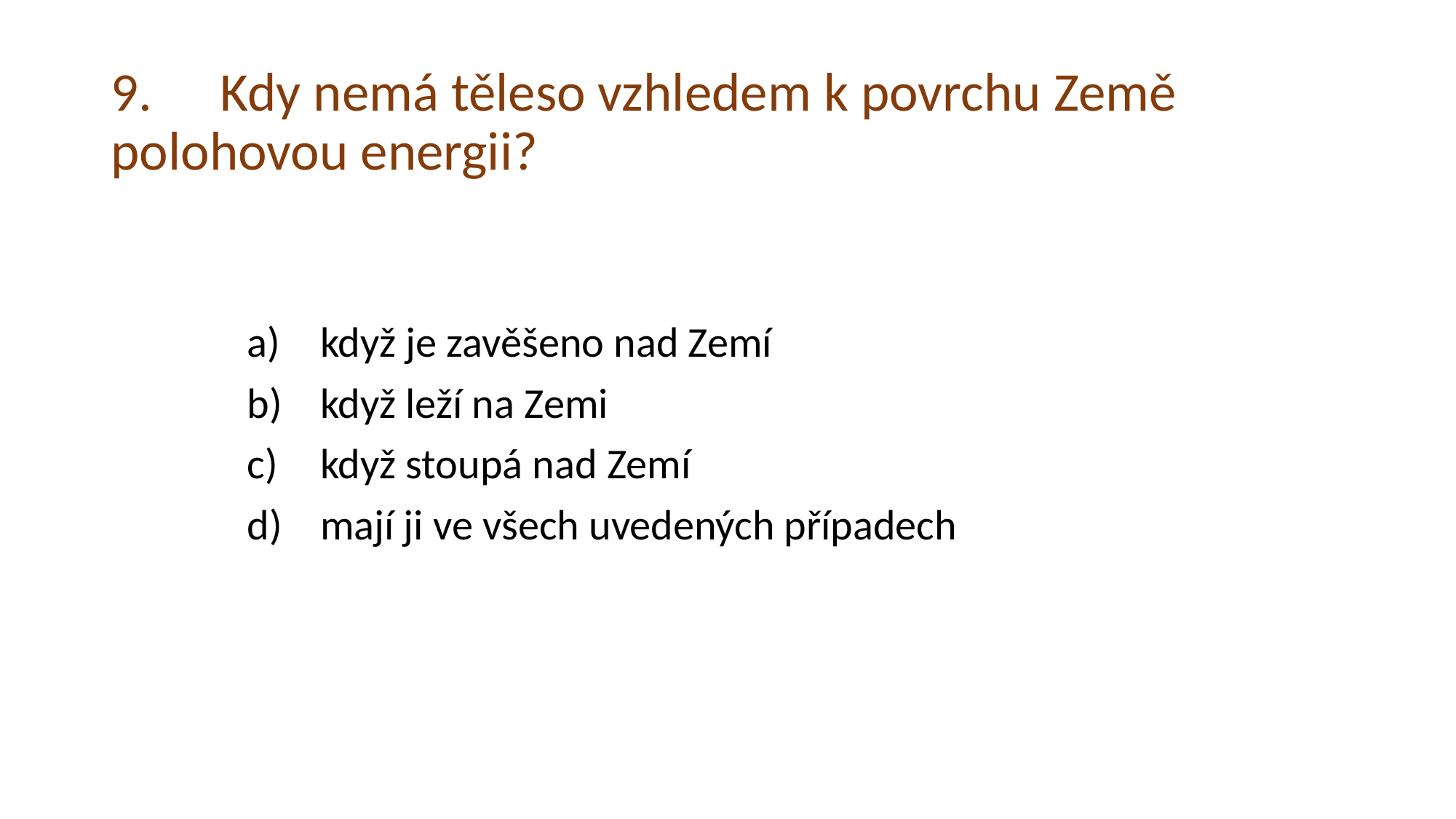

# 9.	Kdy nemá těleso vzhledem k povrchu Země 	polohovou energii?
když je zavěšeno nad Zemí
když leží na Zemi
když stoupá nad Zemí
mají ji ve všech uvedených případech